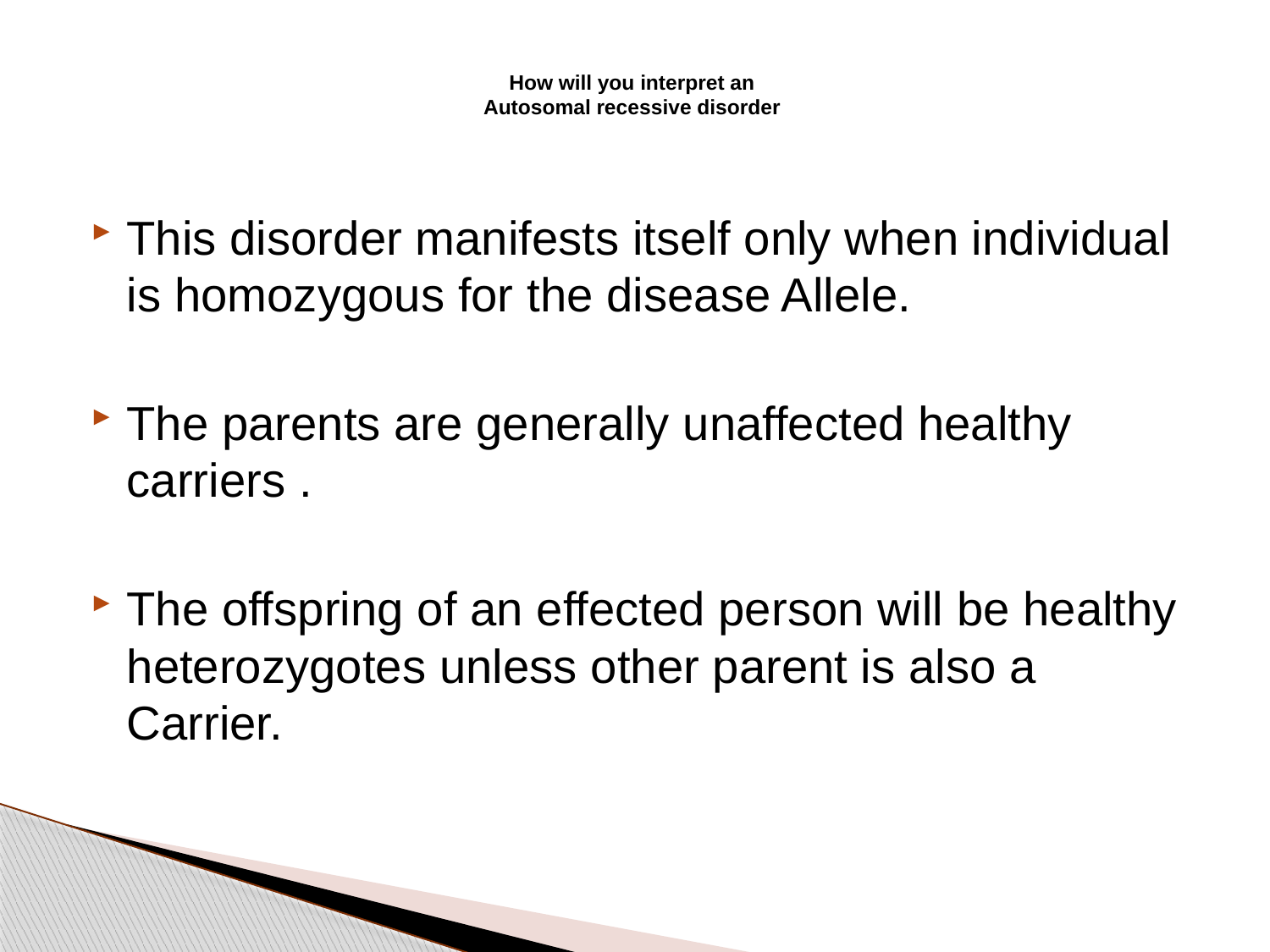

# How will you interpret an Autosomal recessive disorder
This disorder manifests itself only when individual is homozygous for the disease Allele.

The parents are generally unaffected healthy carriers .

The offspring of an effected person will be healthy heterozygotes unless other parent is also a Carrier.